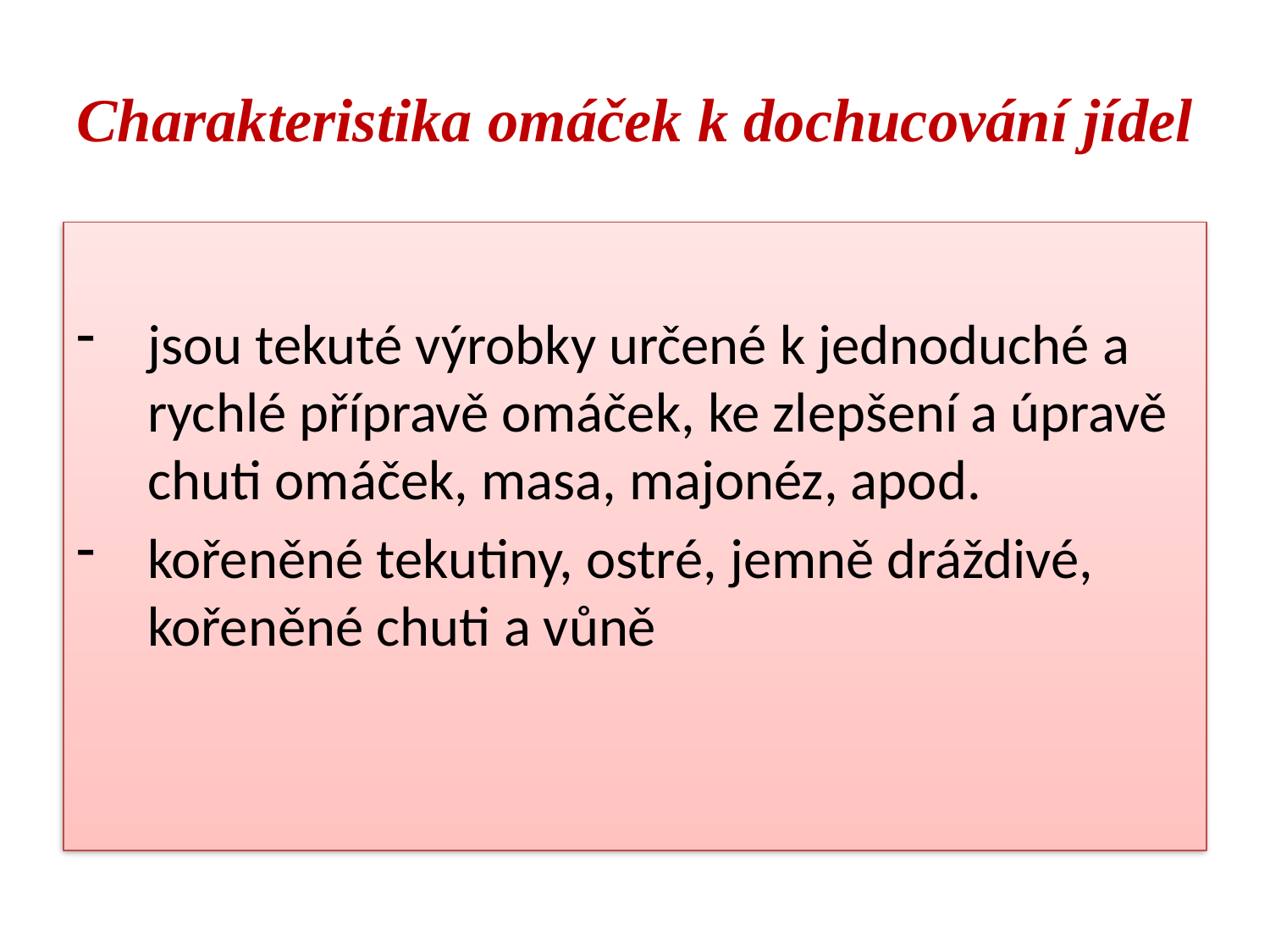

# Charakteristika omáček k dochucování jídel

jsou tekuté výrobky určené k jednoduché a rychlé přípravě omáček, ke zlepšení a úpravě chuti omáček, masa, majonéz, apod.
kořeněné tekutiny, ostré, jemně dráždivé, kořeněné chuti a vůně